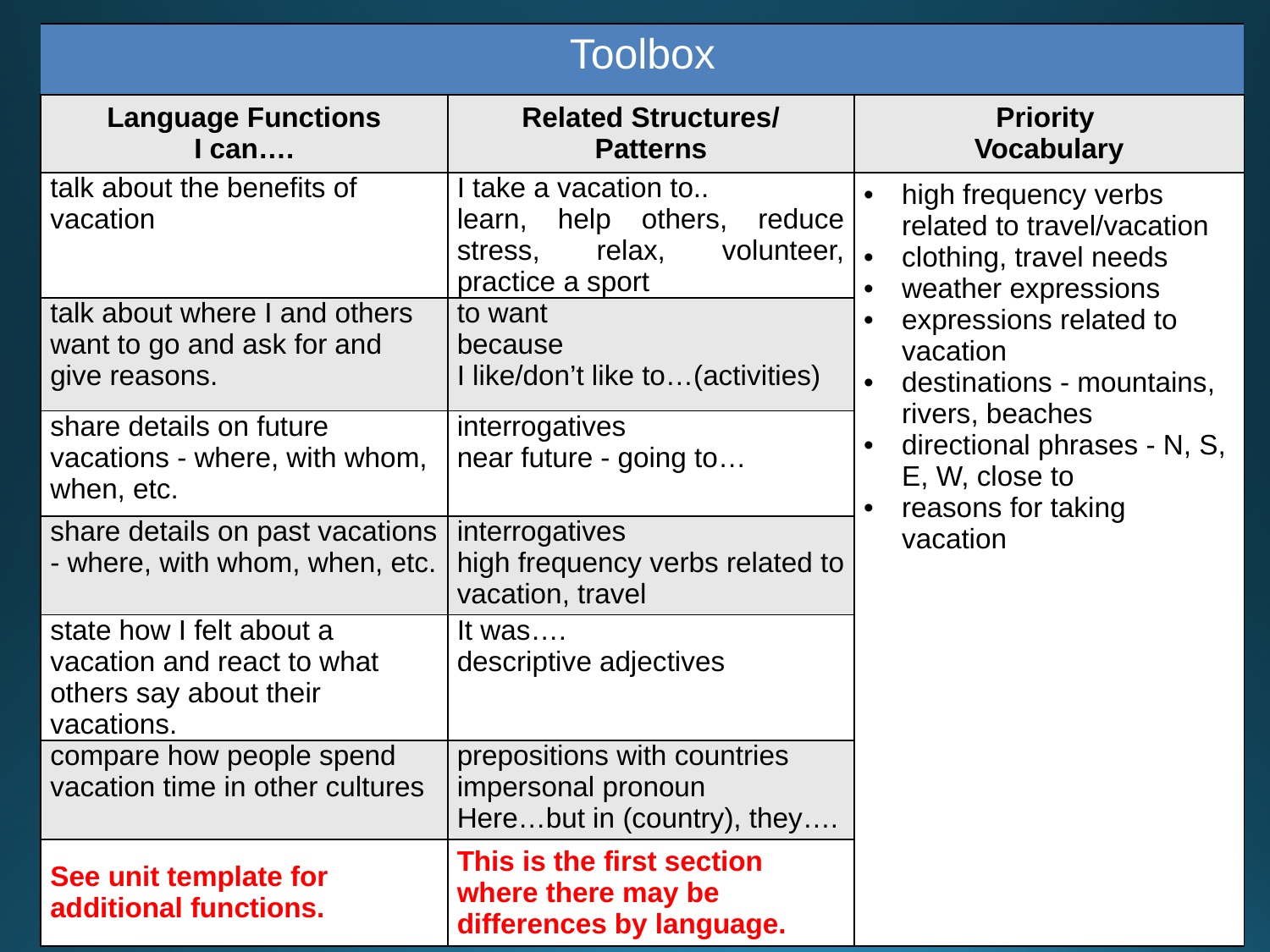

| Toolbox |  |  |
| --- | --- | --- |
| Language Functions I can…. | Related Structures/ Patterns | Priority Vocabulary |
| talk about the benefits of vacation | I take a vacation to.. learn, help others, reduce stress, relax, volunteer, practice a sport | high frequency verbs related to travel/vacation clothing, travel needs weather expressions expressions related to vacation destinations - mountains, rivers, beaches directional phrases - N, S, E, W, close to reasons for taking vacation |
| talk about where I and others want to go and ask for and give reasons. | to want because I like/don’t like to…(activities) |  |
| share details on future vacations - where, with whom, when, etc. | interrogatives near future - going to… |  |
| share details on past vacations - where, with whom, when, etc. | interrogatives high frequency verbs related to vacation, travel |  |
| state how I felt about a vacation and react to what others say about their vacations. | It was…. descriptive adjectives |  |
| compare how people spend vacation time in other cultures | prepositions with countries impersonal pronoun Here…but in (country), they…. |  |
| See unit template for additional functions. | This is the first section where there may be differences by language. |  |
Laura Terrill
78